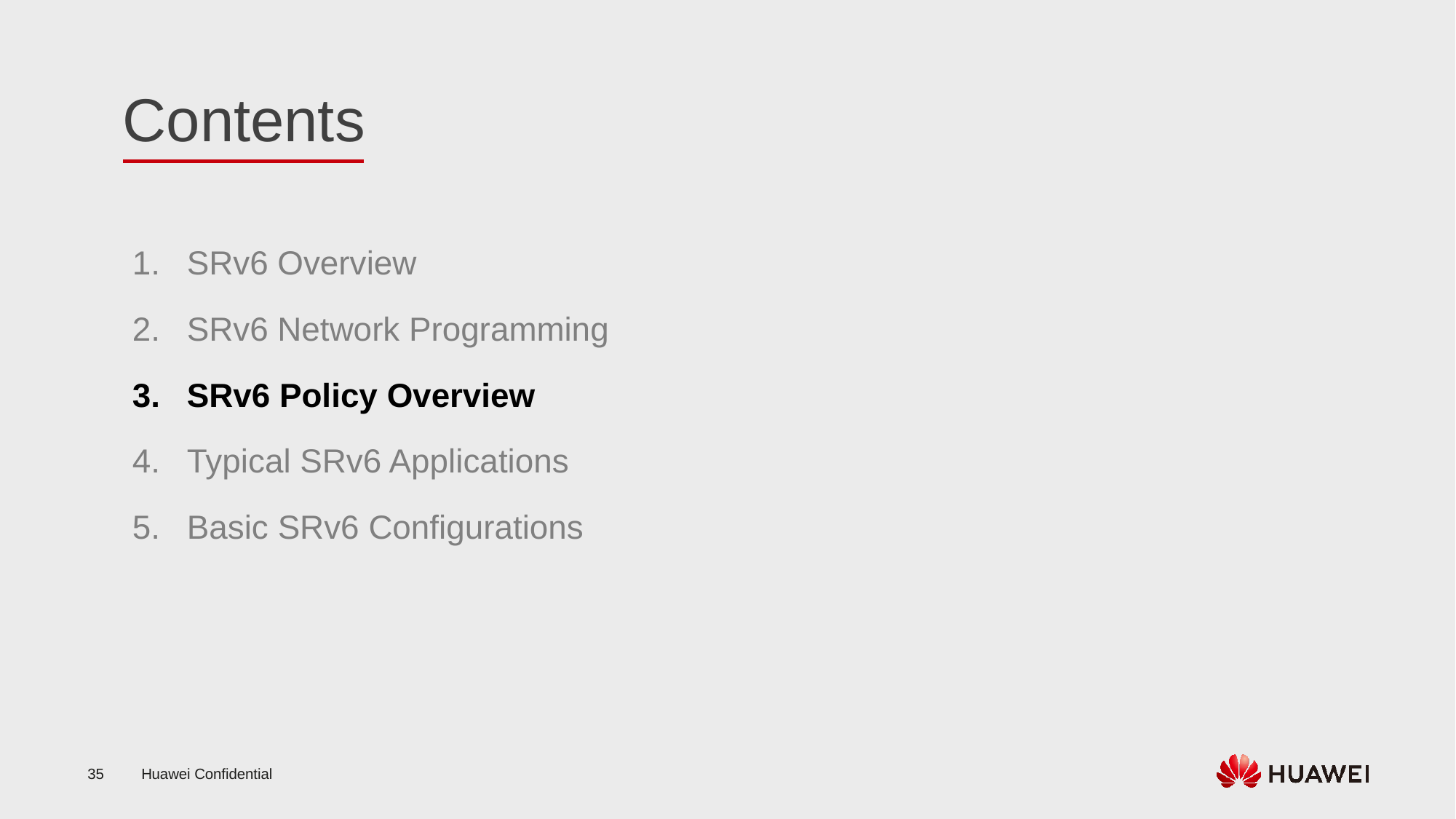

SRv6 Overview
SRv6 Network Programming
SRv6 Policy Overview
Typical SRv6 Applications
Basic SRv6 Configurations